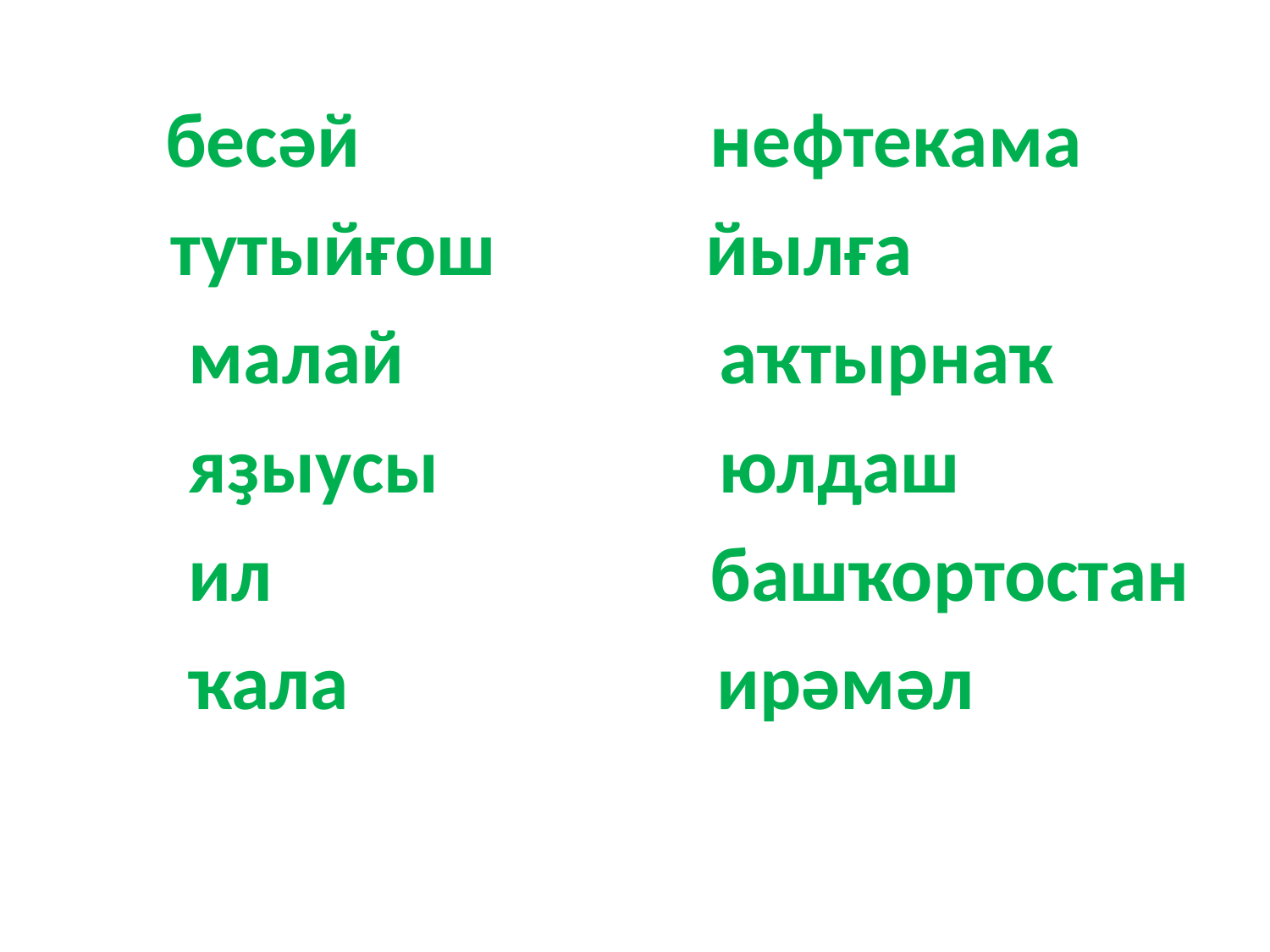

бесәй                    нефтекама
         тутыйғош            йылға
          малай                  аҡтырнаҡ
          яҙыусы                юлдаш
          ил                         башҡортостан
          ҡала                     ирәмәл

#